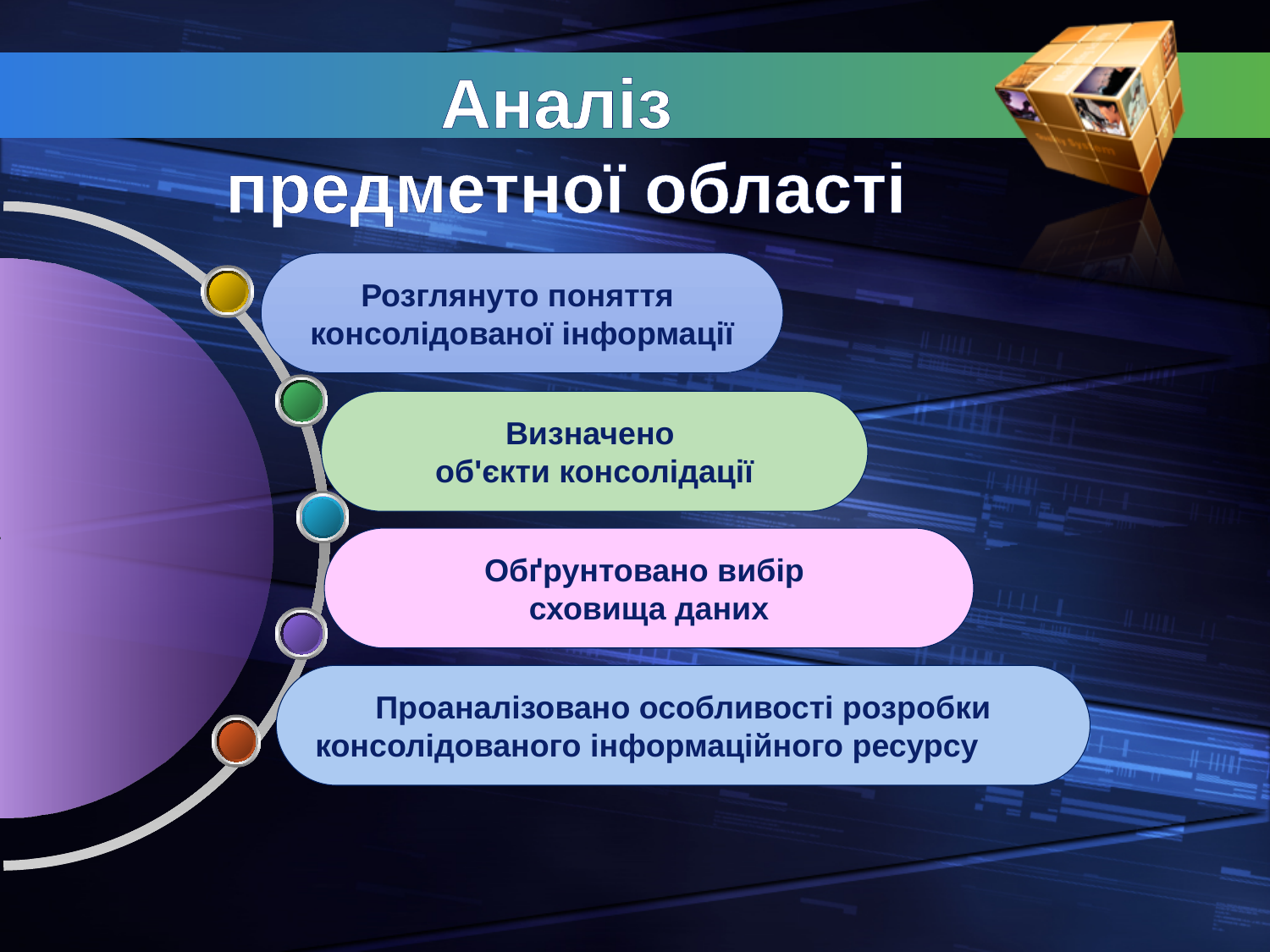

# Аналіз предметної області

Розглянуто поняття
консолідованої інформації

Визначено
об'єкти консолідації

Обґрунтовано вибір
сховища даних

Проаналізовано особливості розробки
 консолідованого інформаційного ресурсу